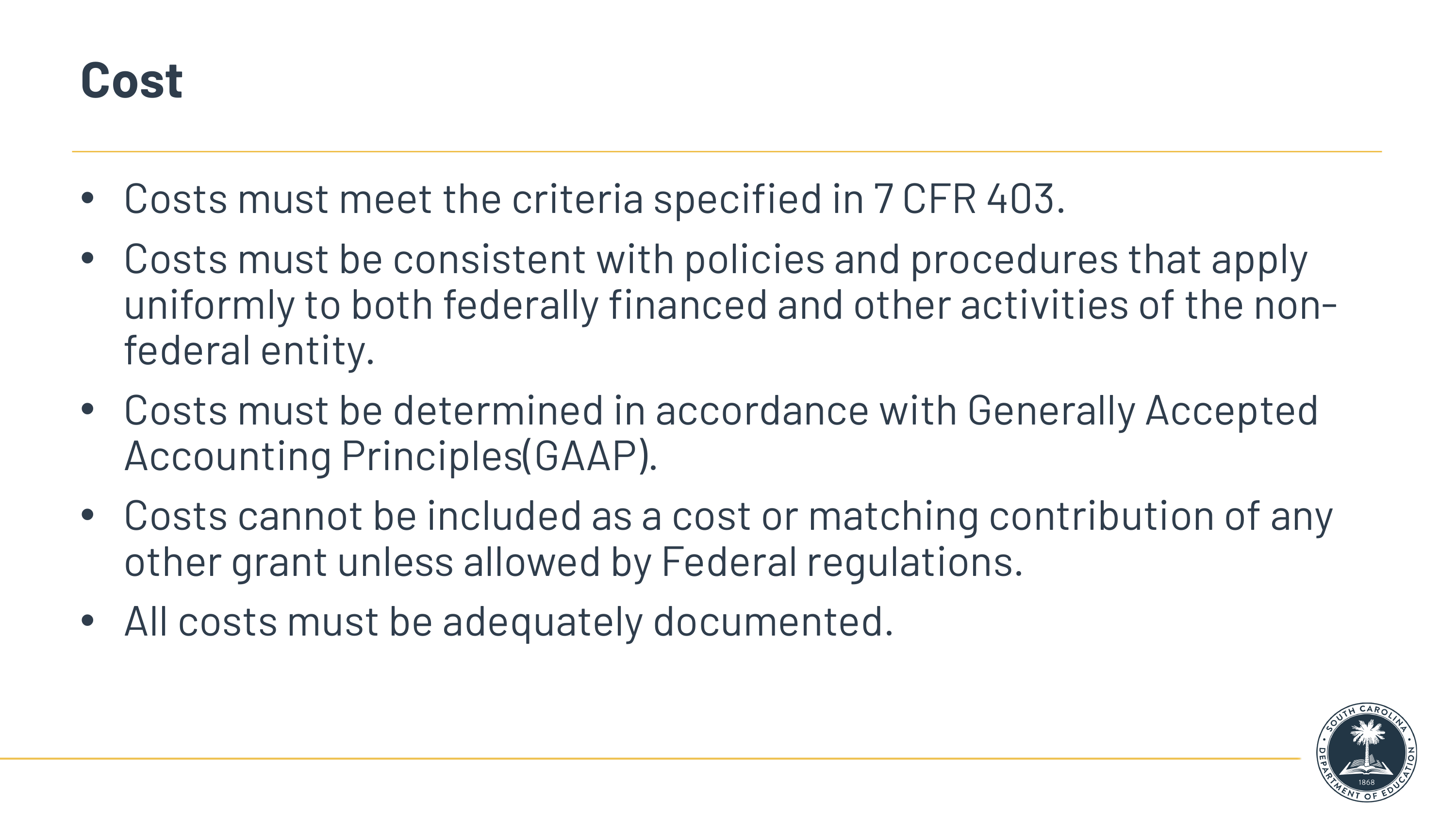

# Cost
Costs must meet the criteria specified in 7 CFR 403.
Costs must be consistent with policies and procedures that apply uniformly to both federally financed and other activities of the non-federal entity.
Costs must be determined in accordance with Generally Accepted Accounting Principles(GAAP).
Costs cannot be included as a cost or matching contribution of any other grant unless allowed by Federal regulations.
All costs must be adequately documented.